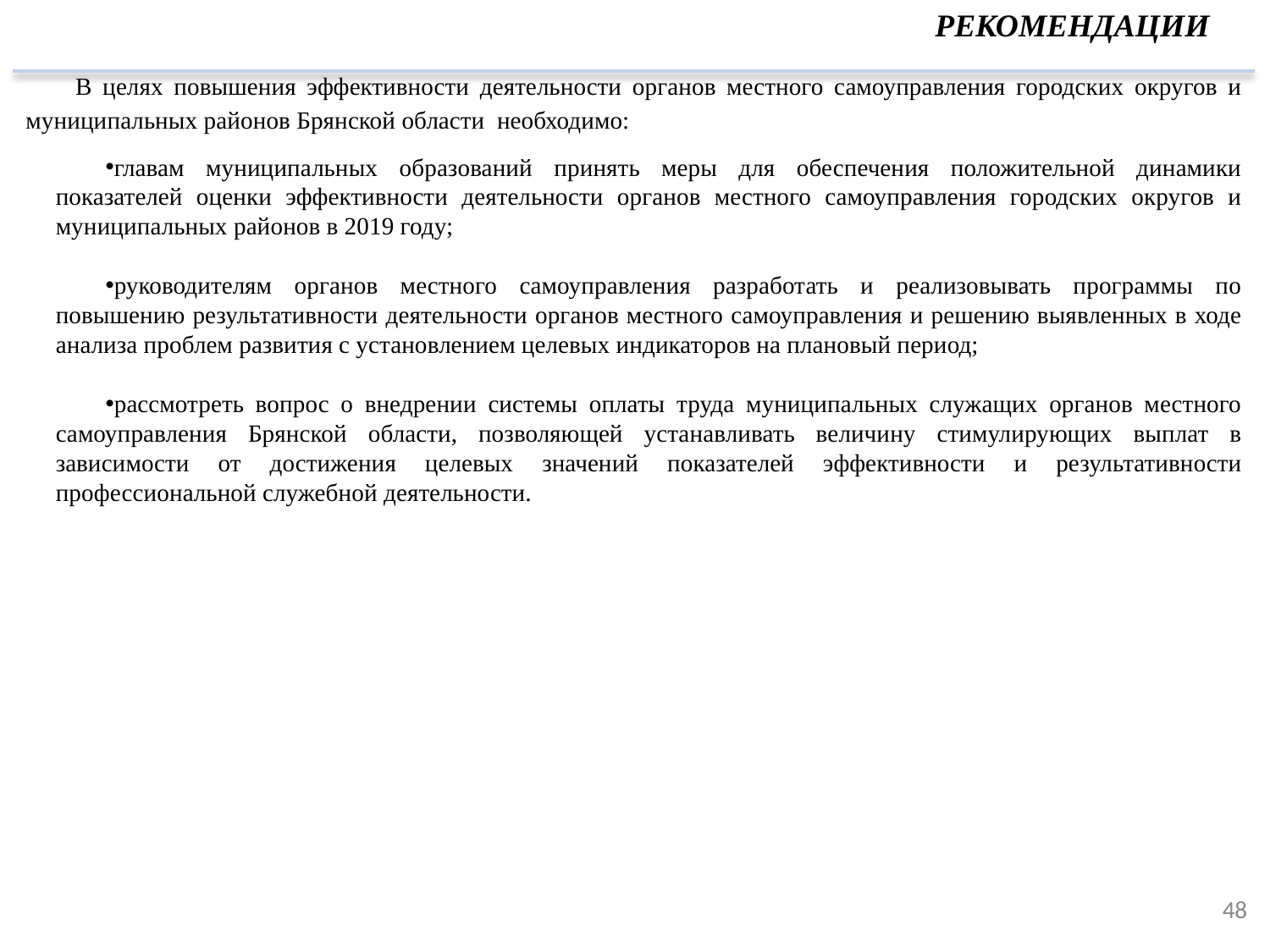

РЕКОМЕНДАЦИИ
В целях повышения эффективности деятельности органов местного самоуправления городских округов и муниципальных районов Брянской области  необходимо:
главам муниципальных образований принять меры для обеспечения положительной динамики показателей оценки эффективности деятельности органов местного самоуправления городских округов и муниципальных районов в 2019 году;

руководителям органов местного самоуправления разработать и реализовывать программы по повышению результативности деятельности органов местного самоуправления и решению выявленных в ходе анализа проблем развития с установлением целевых индикаторов на плановый период;

рассмотреть вопрос о внедрении системы оплаты труда муниципальных служащих органов местного самоуправления Брянской области, позволяющей устанавливать величину стимулирующих выплат в зависимости от достижения целевых значений показателей эффективности и результативности профессиональной служебной деятельности.

48